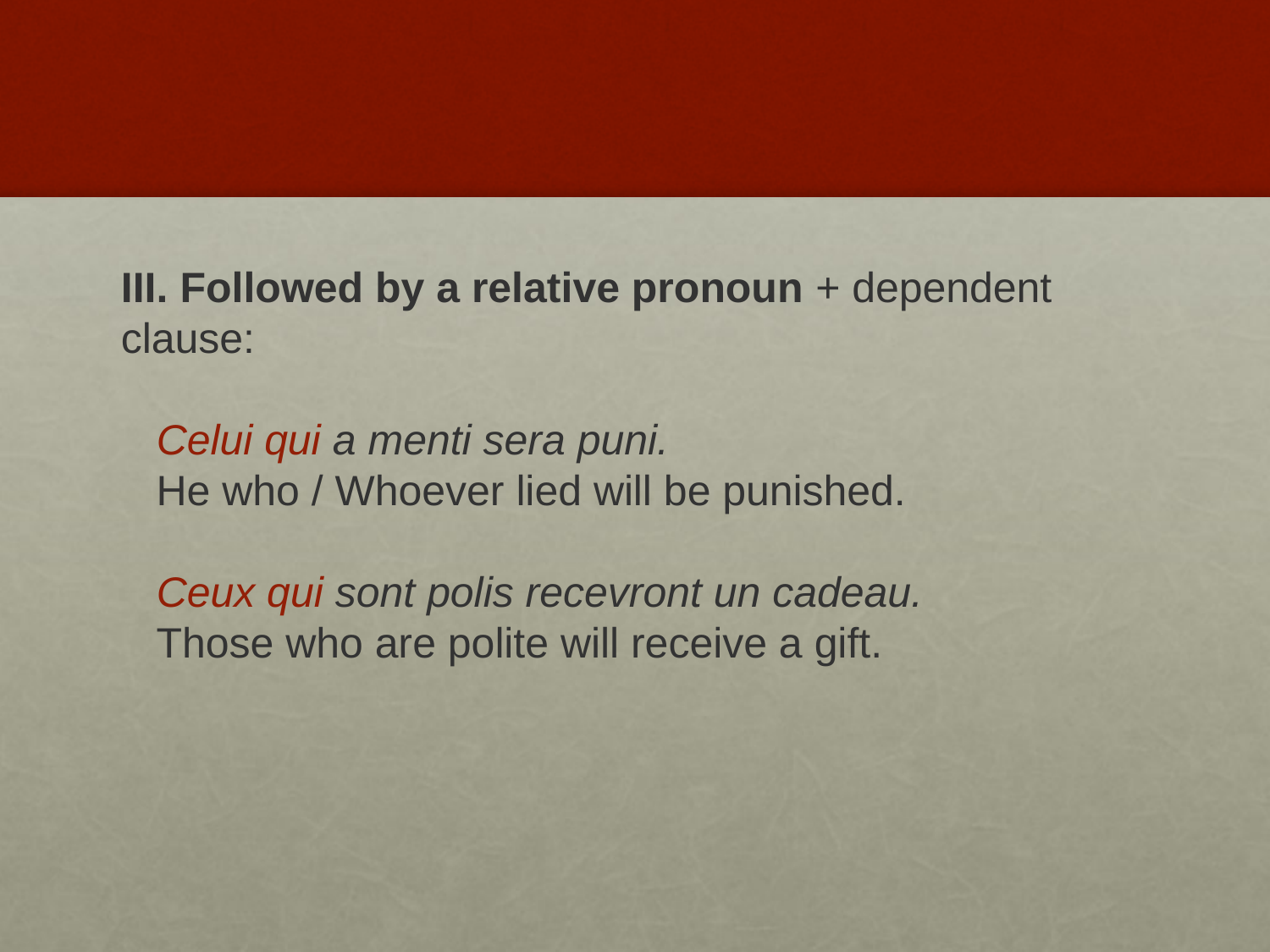

III. Followed by a relative pronoun + dependent clause:
   Celui qui a menti sera puni.
   He who / Whoever lied will be punished.
   Ceux qui sont polis recevront un cadeau.
   Those who are polite will receive a gift.